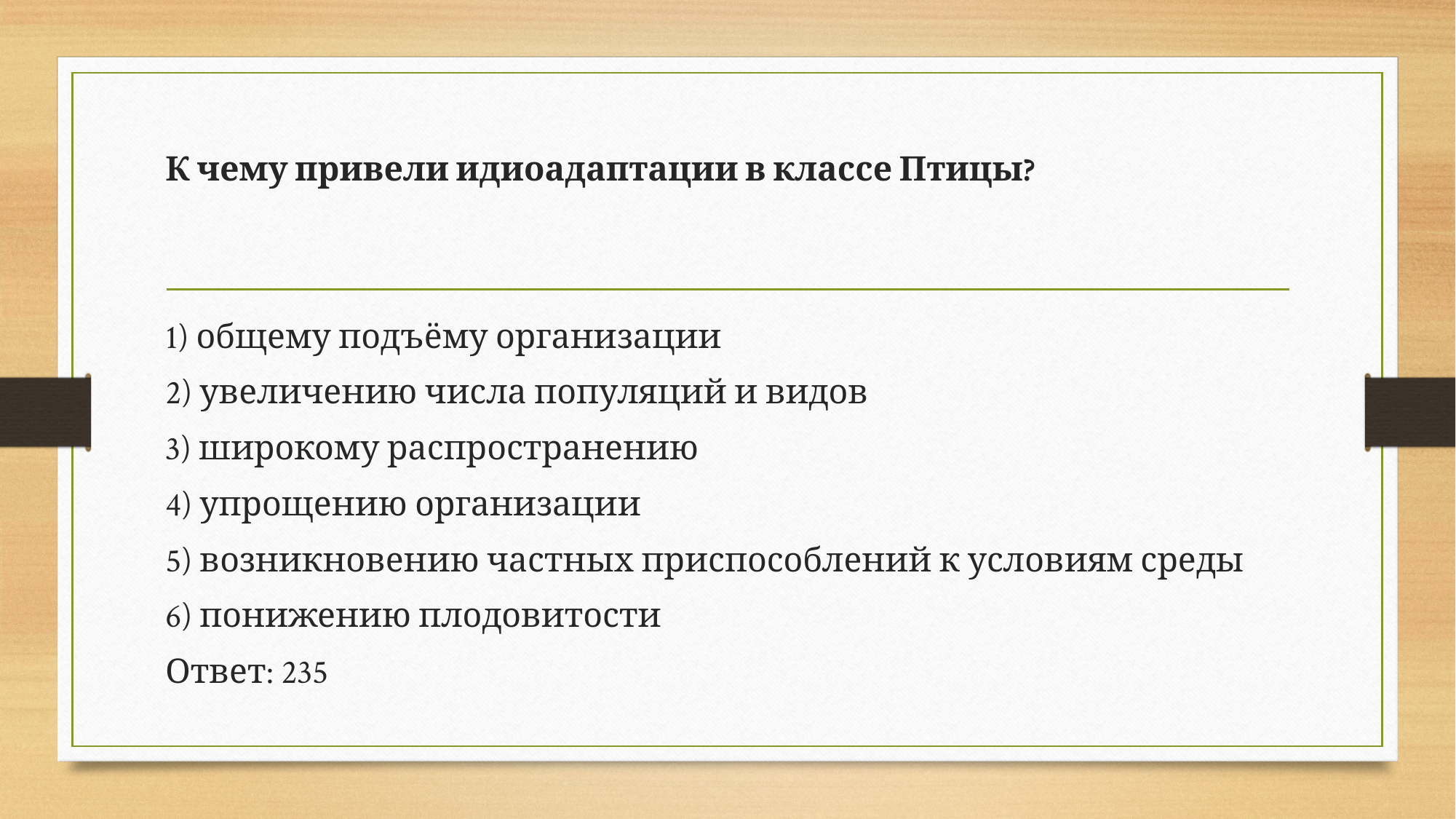

#
К чему привели идиоадаптации в классе Птицы?

1) общему подъёму организации
2) увеличению числа популяций и видов
3) широкому распространению
4) упрощению организации
5) возникновению частных приспособлений к условиям среды
6) понижению плодовитости
Ответ: 235